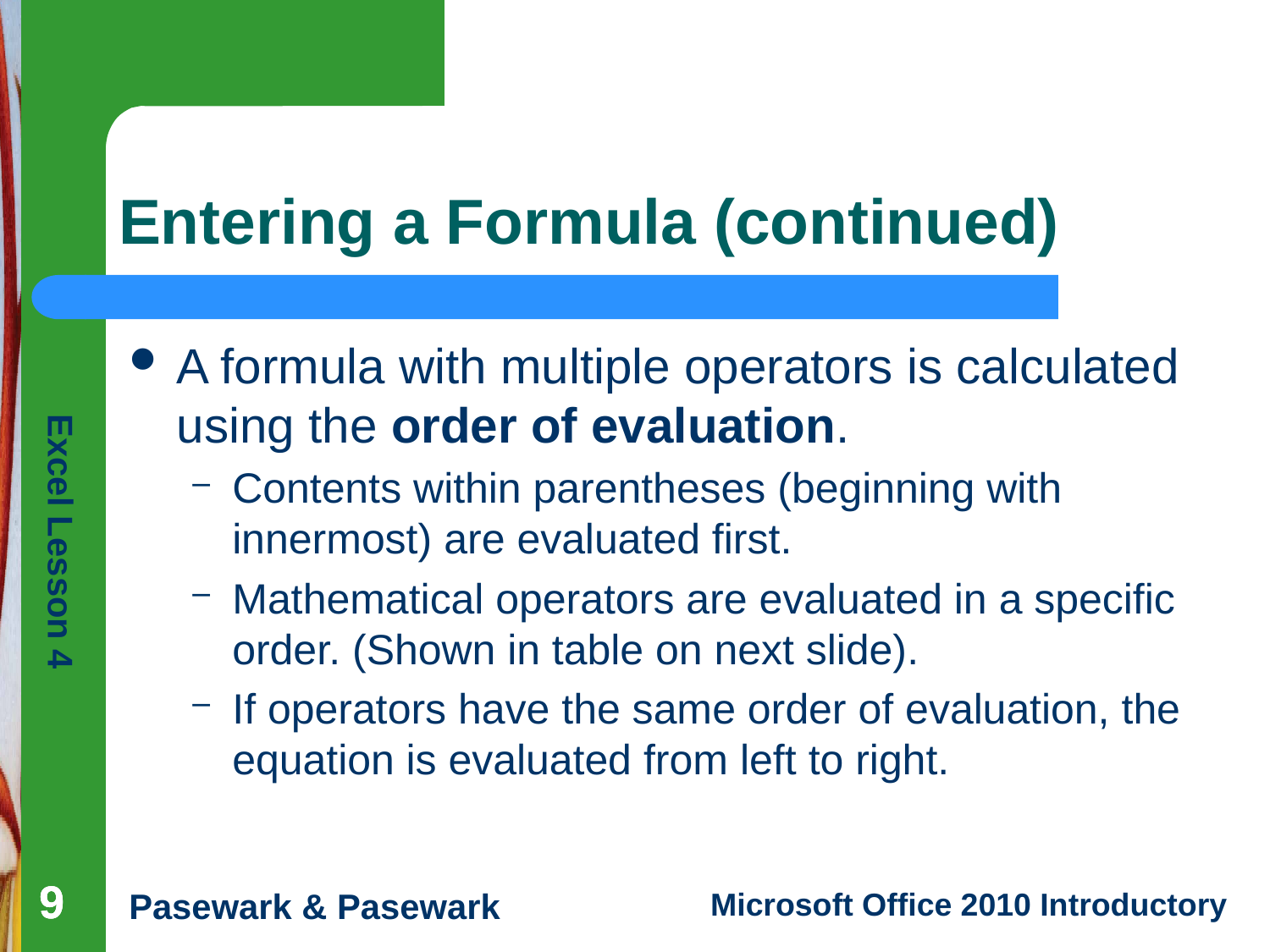

# Entering a Formula (continued)
A formula with multiple operators is calculated using the order of evaluation.
Contents within parentheses (beginning with innermost) are evaluated first.
Mathematical operators are evaluated in a specific order. (Shown in table on next slide).
If operators have the same order of evaluation, the equation is evaluated from left to right.
9
9
9